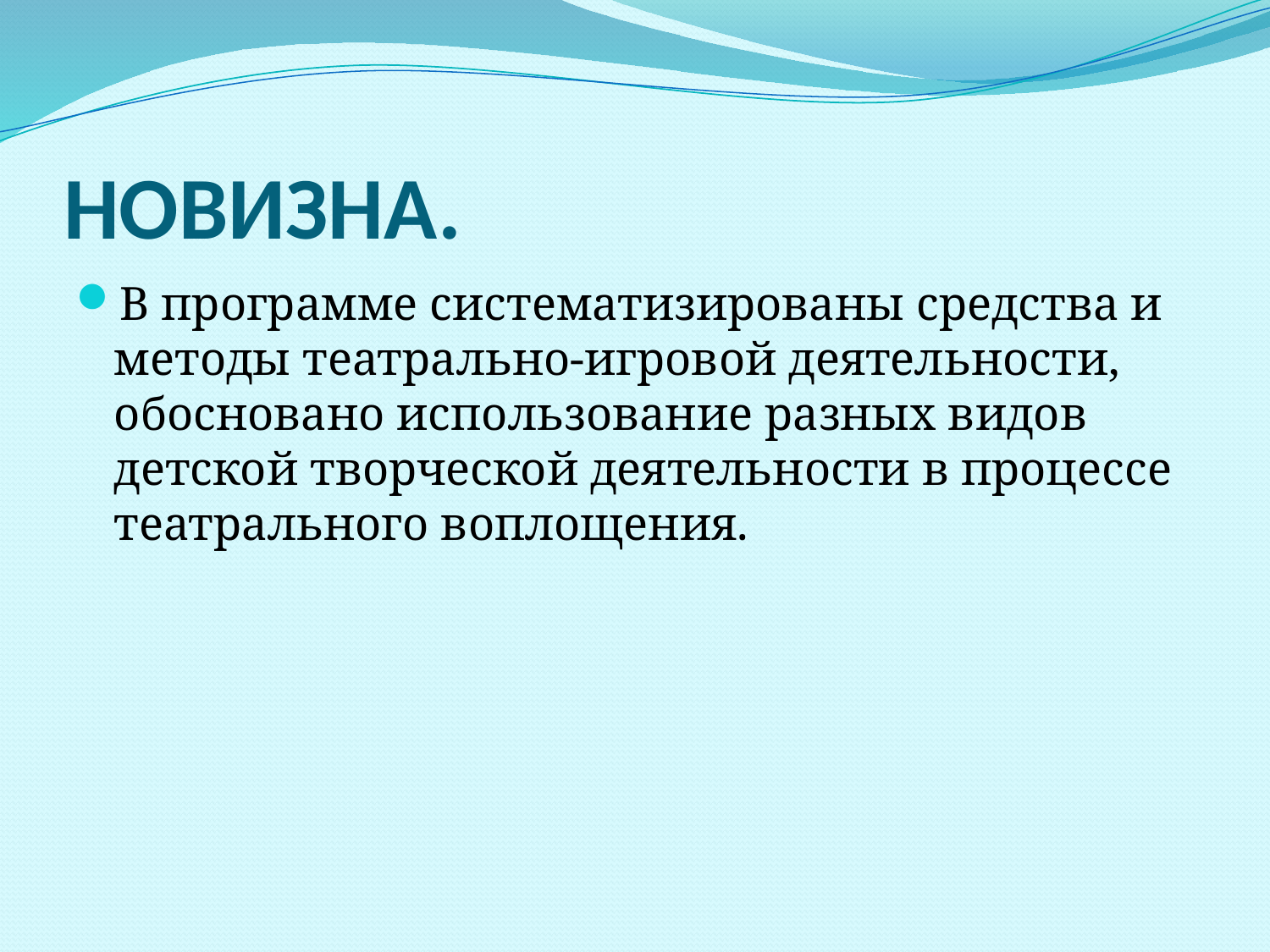

# НОВИЗНА.
В программе систематизированы средства и методы театрально-игровой деятельности, обосновано использование разных видов детской творческой деятельности в процессе театрального воплощения.